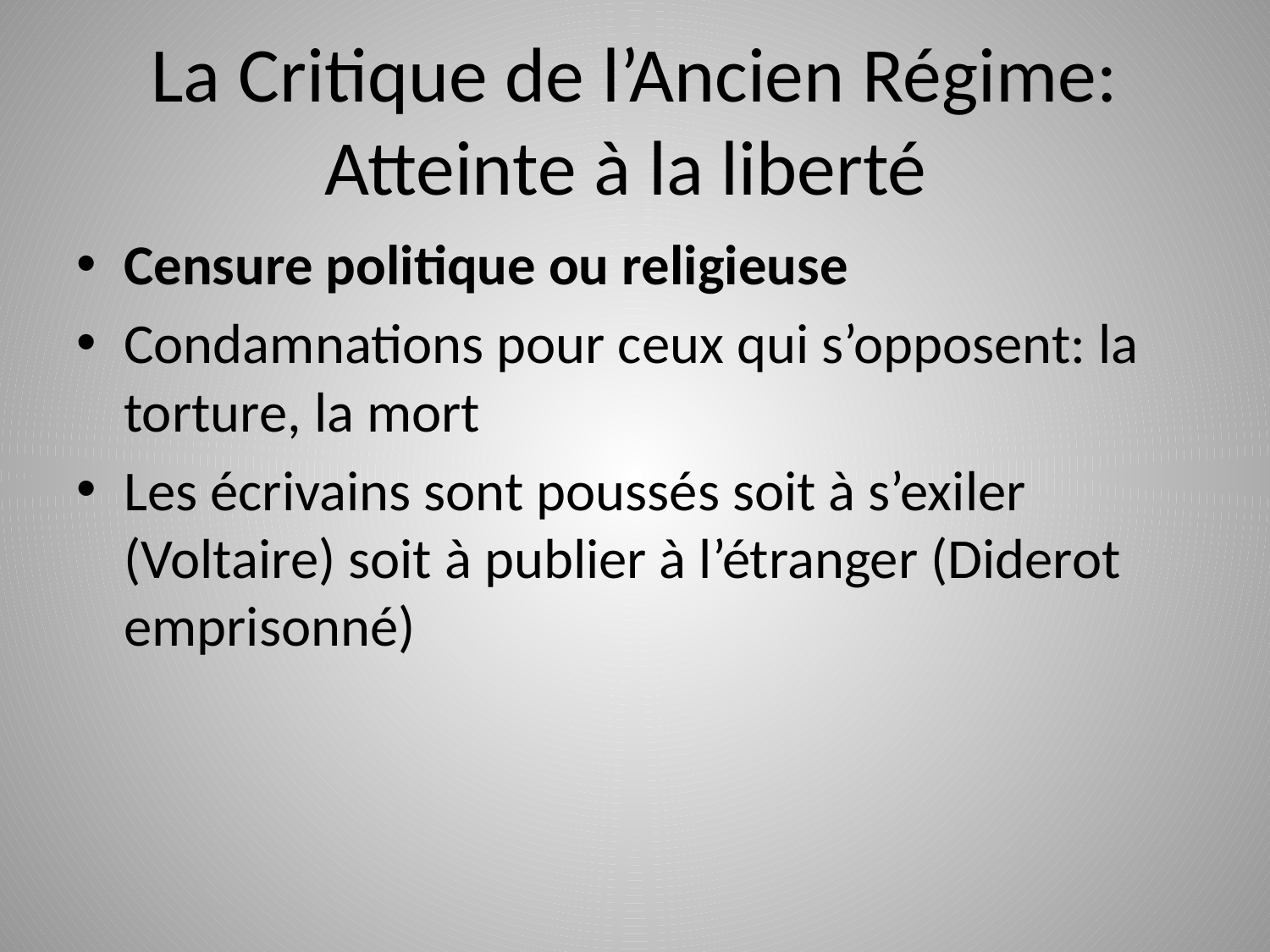

# La Critique de l’Ancien Régime: Atteinte à la liberté
Censure politique ou religieuse
Condamnations pour ceux qui s’opposent: la torture, la mort
Les écrivains sont poussés soit à s’exiler (Voltaire) soit à publier à l’étranger (Diderot emprisonné)